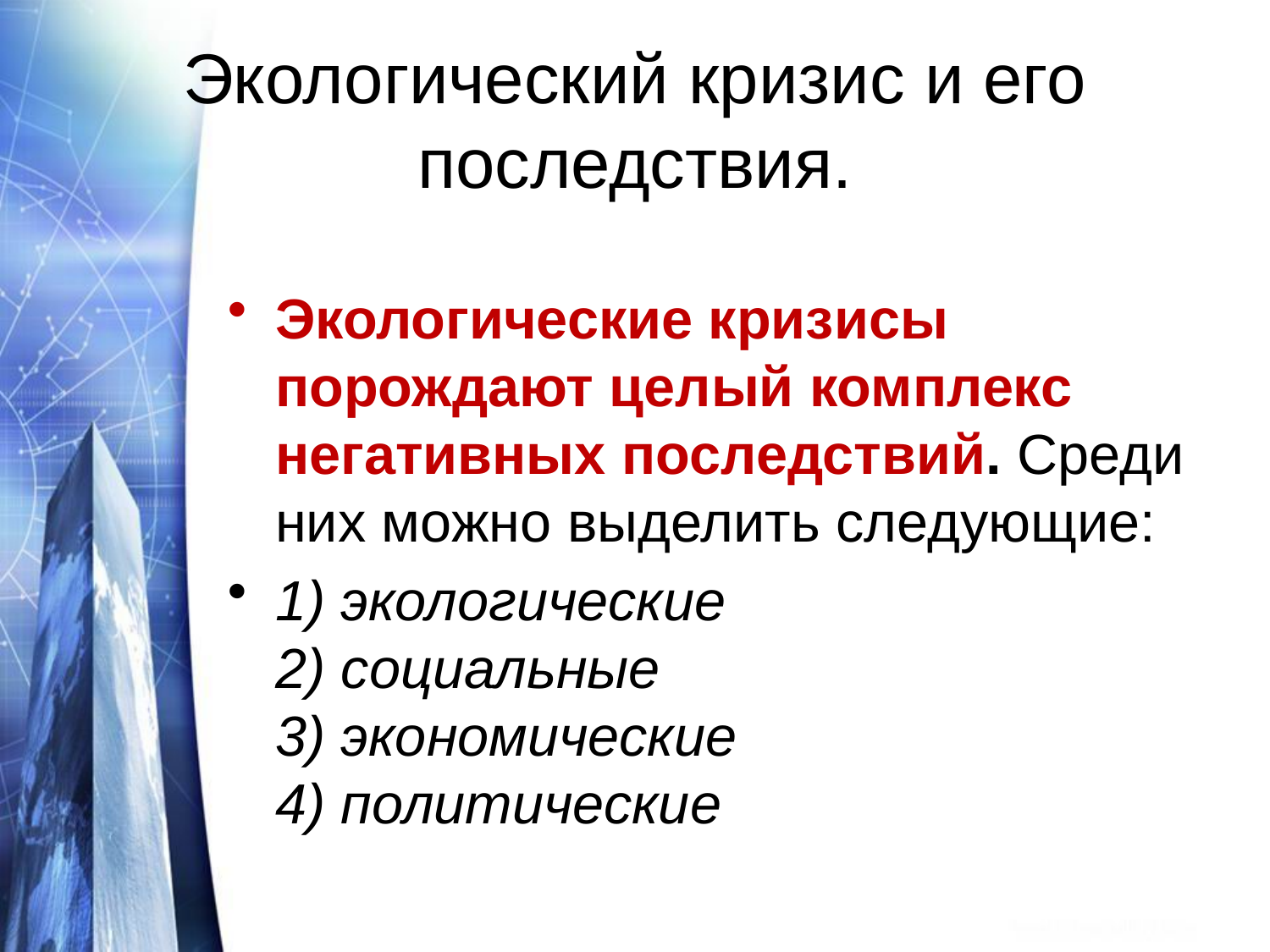

# Экологический кризис и его последствия.
Экологические кризисы порождают целый комплекс негативных последствий. Среди них можно выделить следующие:
1) экологические
2) социальные
3) экономические
4) политические